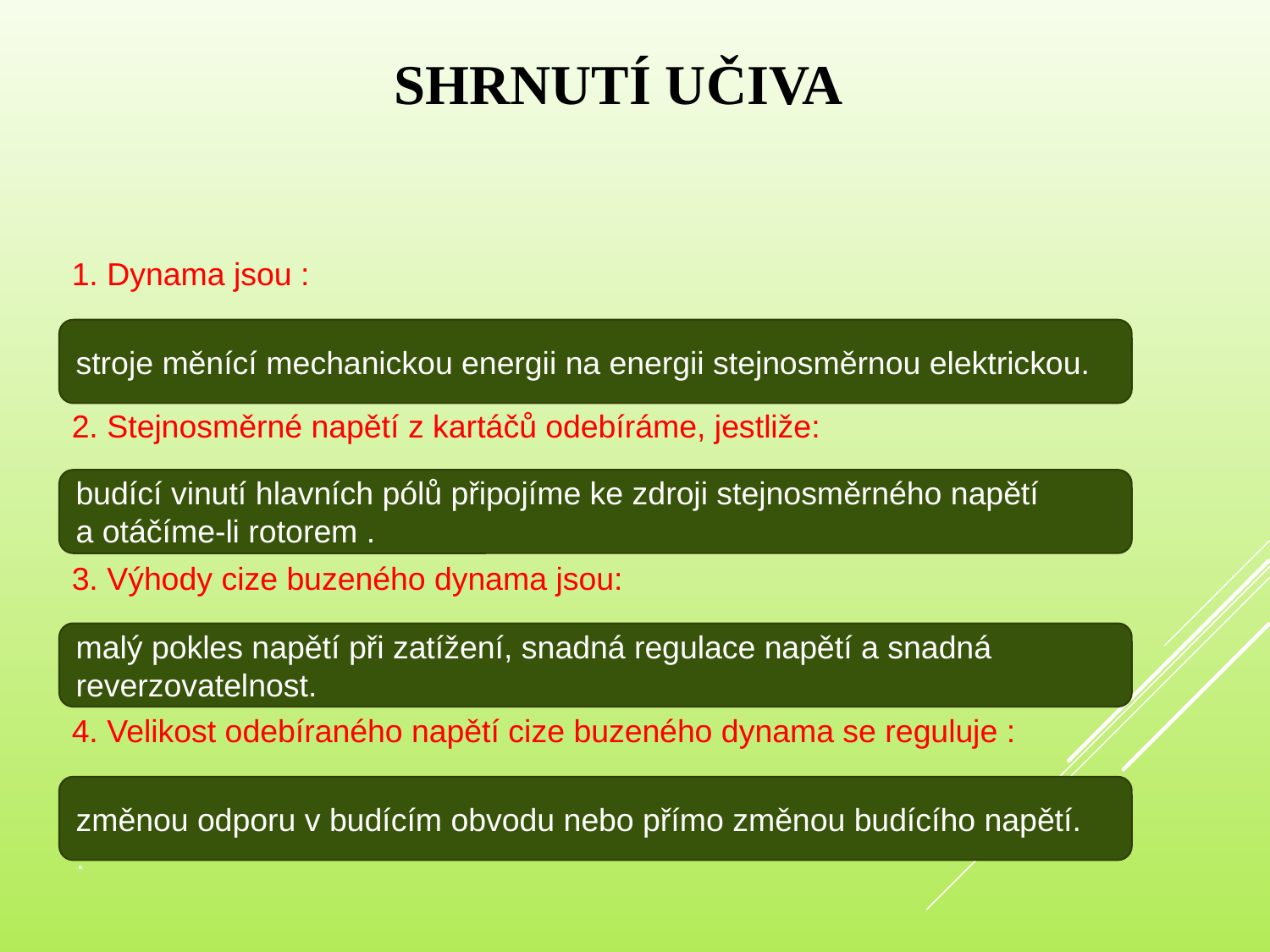

Shrnutí učiva

1. Dynama jsou :

2. Stejnosměrné napětí z kartáčů odebíráme, jestliže:

3. Výhody cize buzeného dynama jsou:

4. Velikost odebíraného napětí cize buzeného dynama se reguluje :

stroje měnící mechanickou energii na energii stejnosměrnou elektrickou.
budící vinutí hlavních pólů připojíme ke zdroji stejnosměrného napětí a otáčíme-li rotorem .

malý pokles napětí při zatížení, snadná regulace napětí a snadná reverzovatelnost.
.

změnou odporu v budícím obvodu nebo přímo změnou budícího napětí.
.